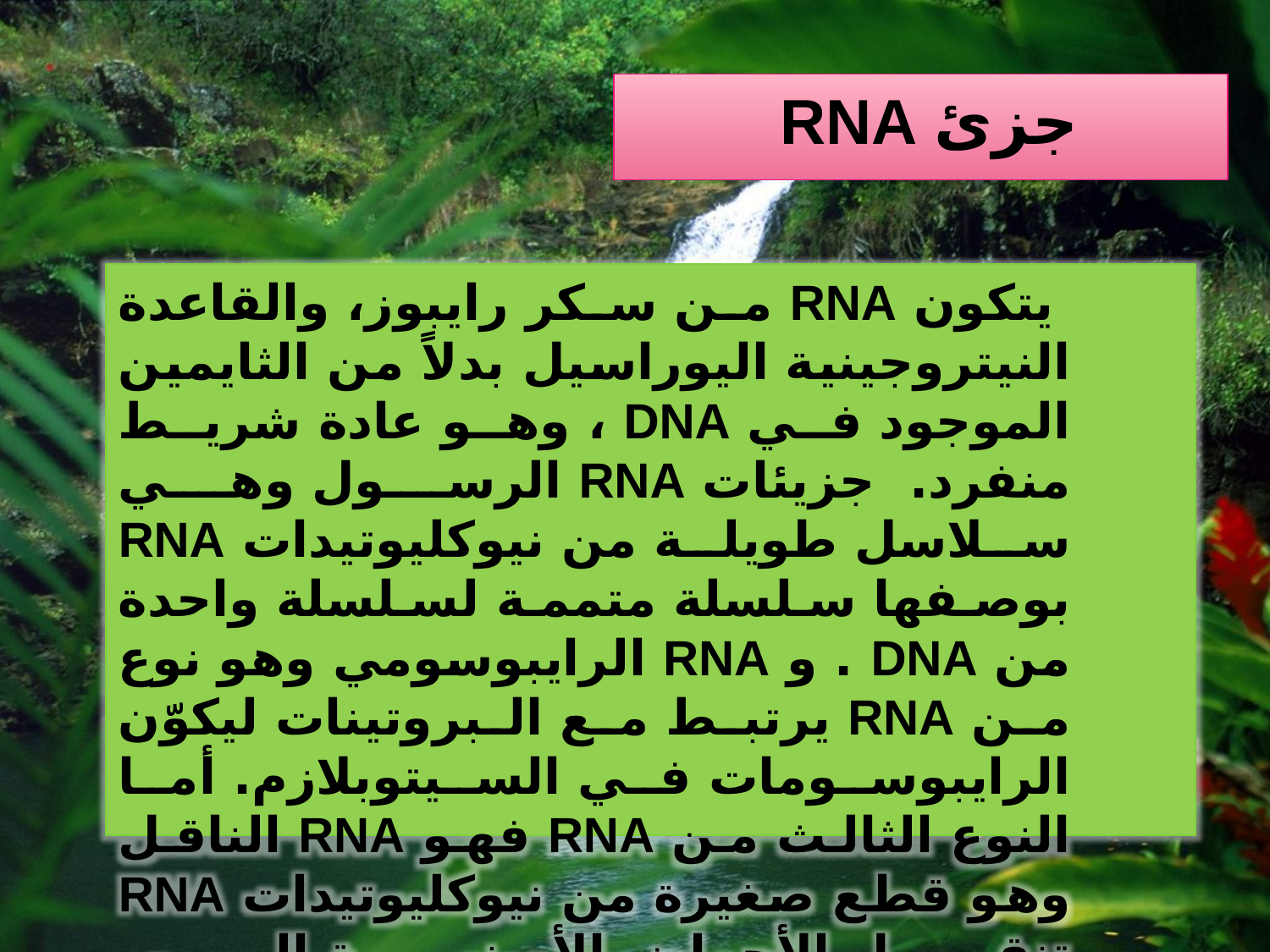

# جزئ RNA
       يتكون RNA من سكر رايبوز، والقاعدة النيتروجينية اليوراسيل بدلاً من الثايمين الموجود في DNA ، وهو عادة شريط منفرد.  جزيئات RNA الرسول وهي سلاسل طويلة من نيوكليوتيدات RNA بوصفها سلسلة متممة لسلسلة واحدة من DNA . و RNA الرايبوسومي وهو نوع من RNA يرتبط مع البروتينات ليكوّن الرايبوسومات في السيتوبلازم. أما النوع الثالث من RNA فهو RNA الناقل وهو قطع صغيرة من نيوكليوتيدات RNA تنقل الأحماض الأمينية إلى الرايبوسومات.